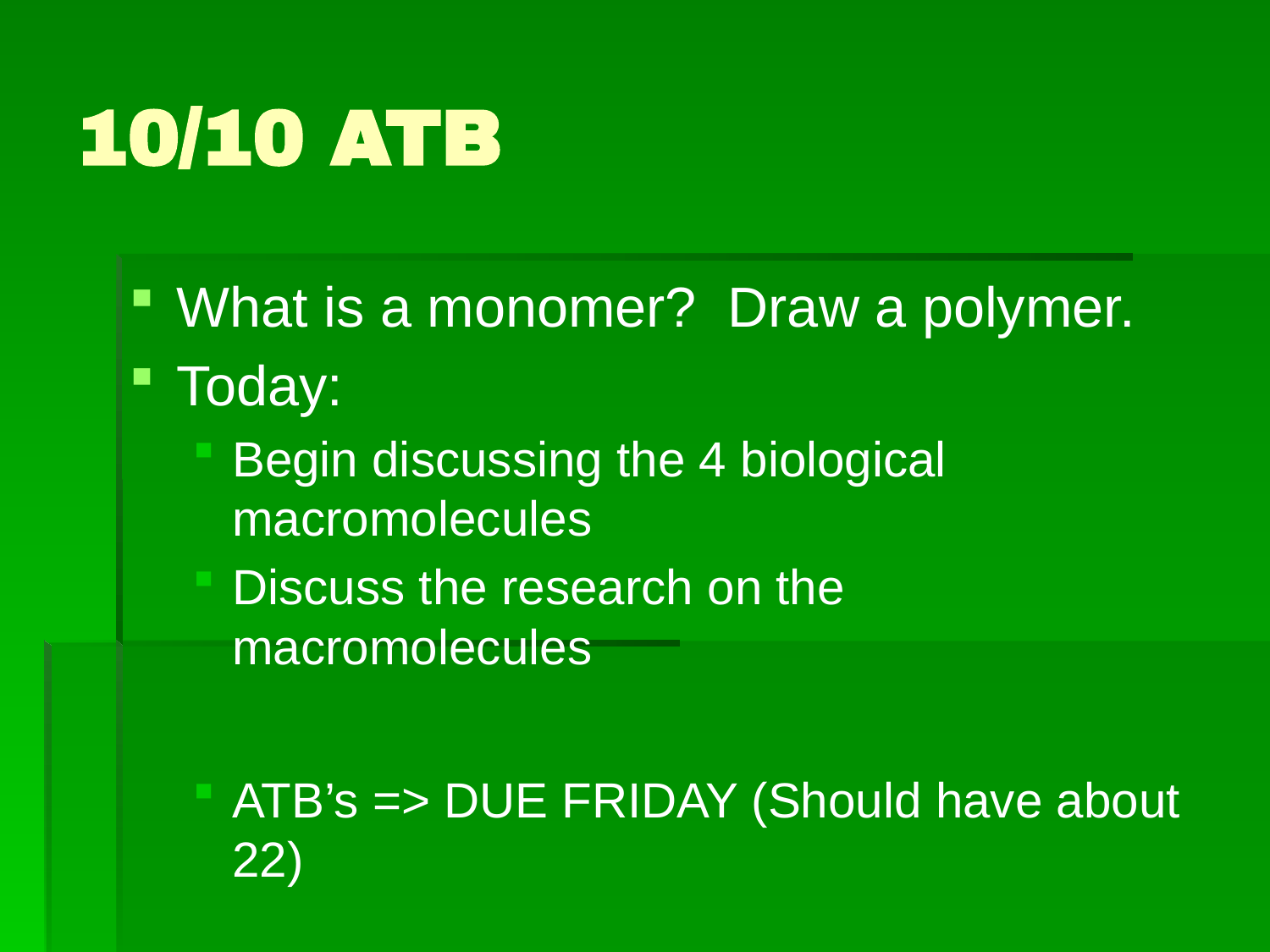

# 10/10 ATB
What is a monomer?  Draw a polymer.
Today:
Begin discussing the 4 biological macromolecules
Discuss the research on the macromolecules

ATB’s => DUE FRIDAY (Should have about 22)